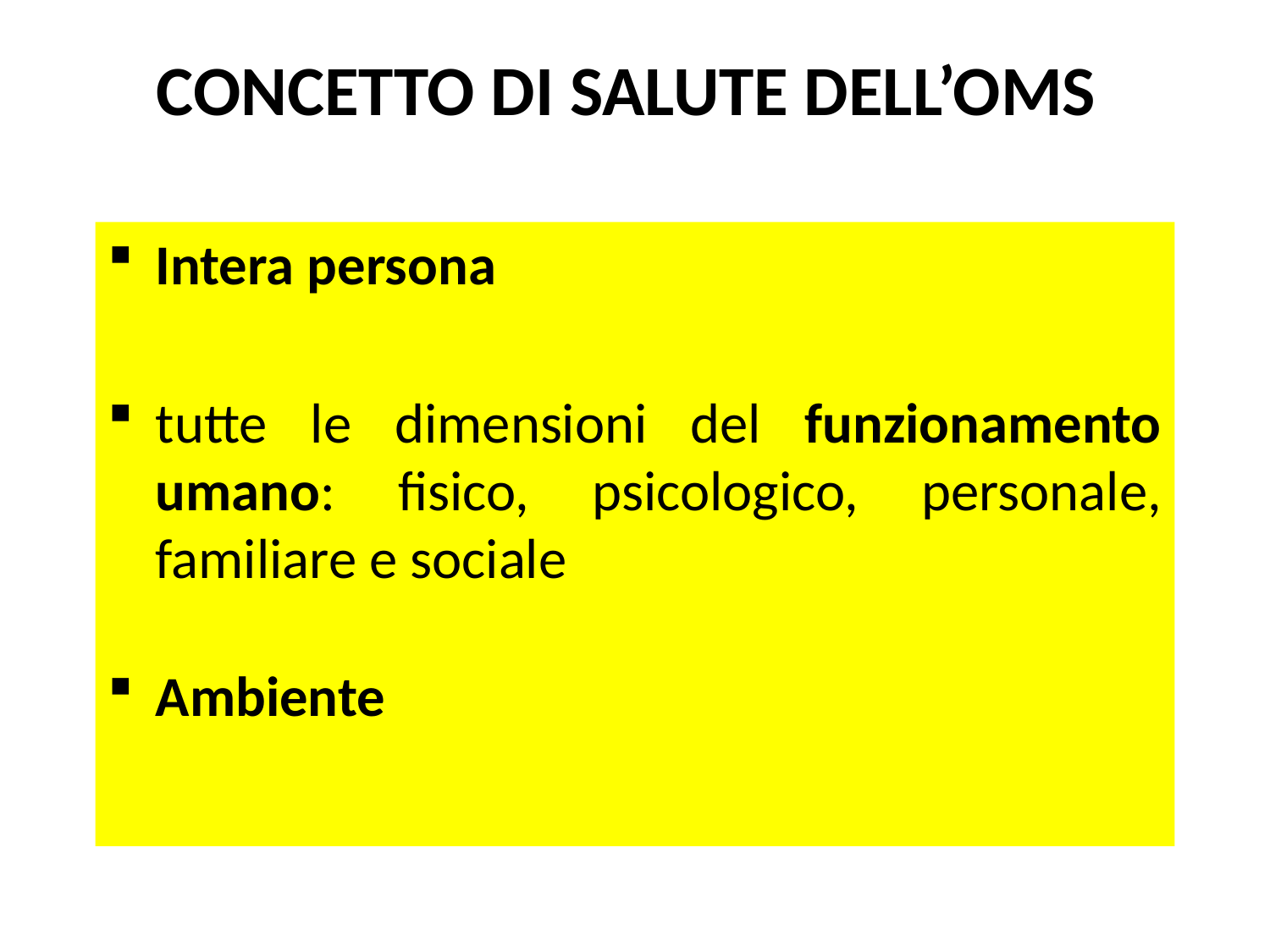

# CONCETTO DI SALUTE DELL’OMS
Intera persona

tutte le dimensioni del funzionamento umano: fisico, psicologico, personale, familiare e sociale

Ambiente